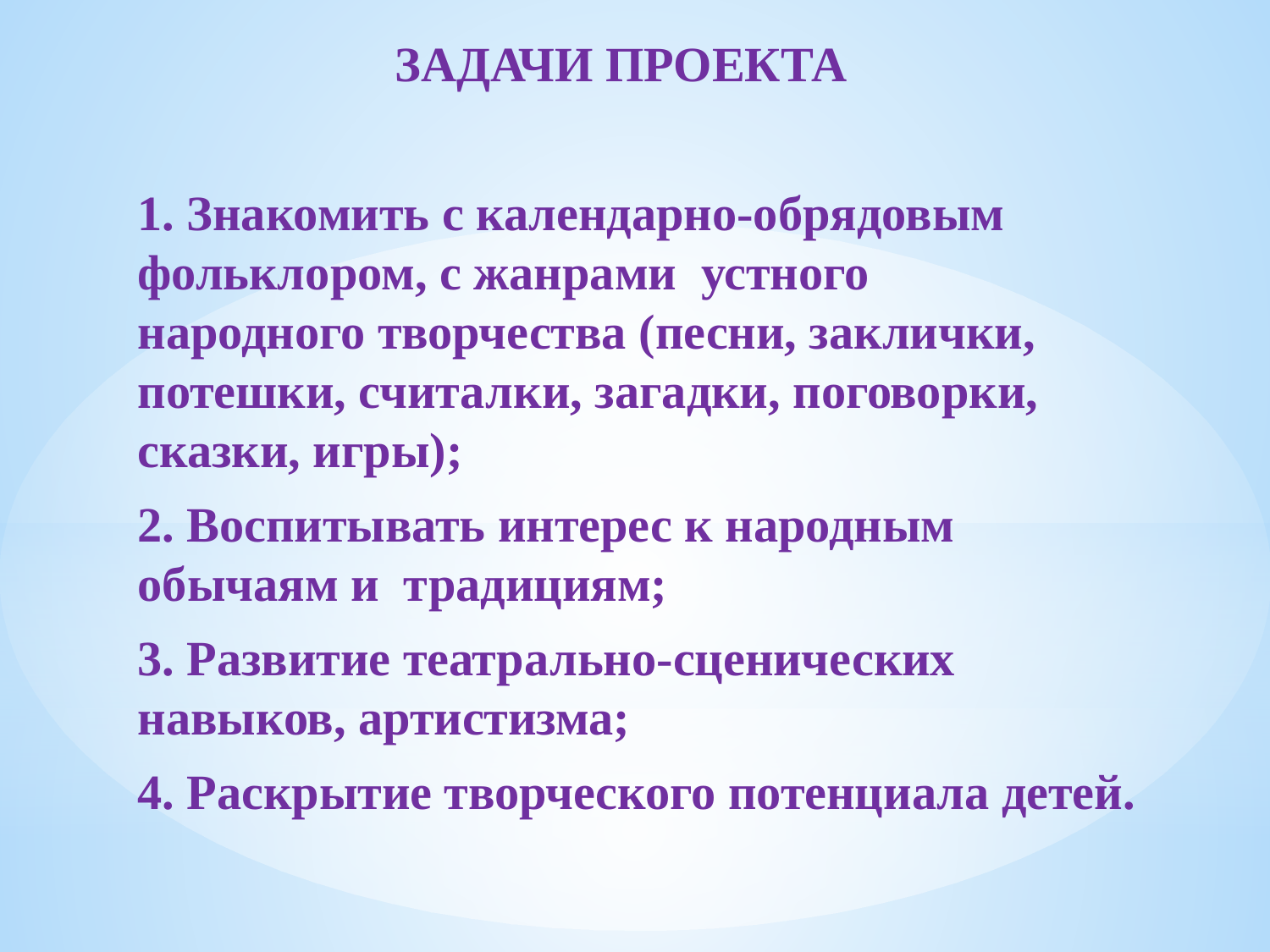

ЗАДАЧИ ПРОЕКТА

1. Знакомить с календарно-обрядовым фольклором, с жанрами  устного               народного творчества (песни, заклички, потешки, считалки, загадки, поговорки, сказки, игры);
2. Воспитывать интерес к народным обычаям и  традициям;
3. Развитие театрально-сценических  навыков, артистизма;
4. Раскрытие творческого потенциала детей.